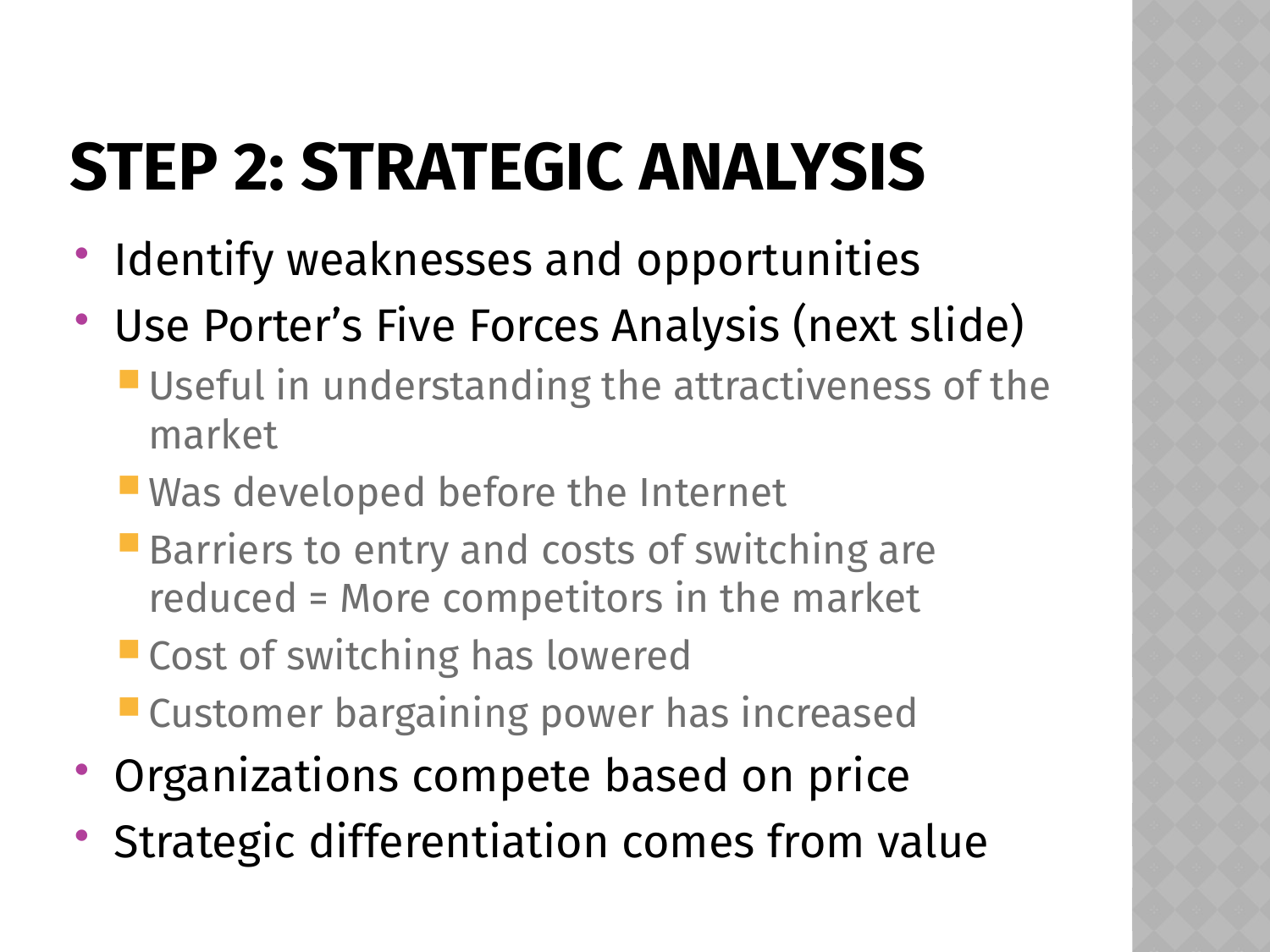

# Step 2: Strategic Analysis
Identify weaknesses and opportunities
Use Porter’s Five Forces Analysis (next slide)
Useful in understanding the attractiveness of the market
Was developed before the Internet
Barriers to entry and costs of switching are reduced = More competitors in the market
Cost of switching has lowered
Customer bargaining power has increased
Organizations compete based on price
Strategic differentiation comes from value